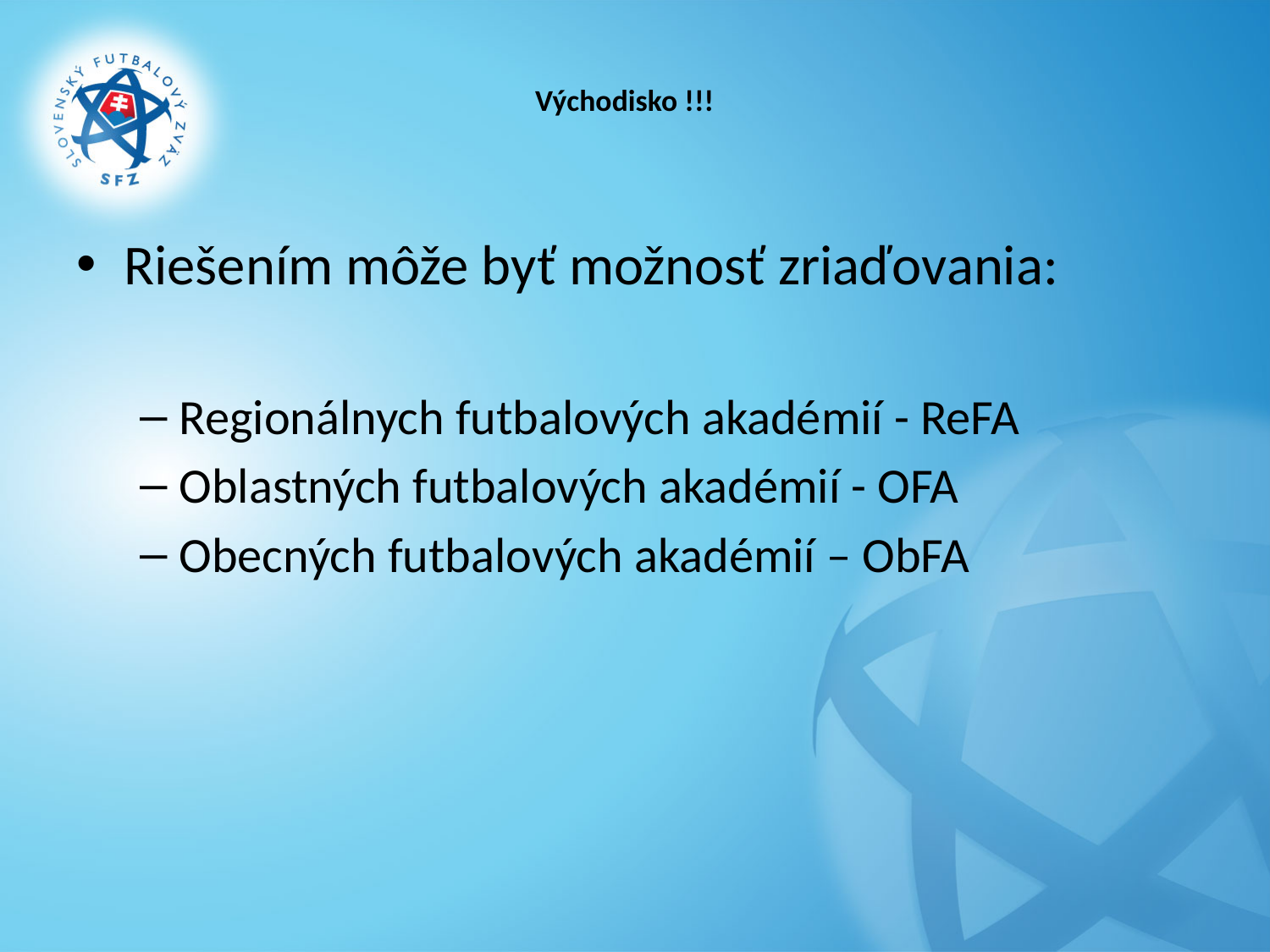

# Východisko !!!
Riešením môže byť možnosť zriaďovania:

Regionálnych futbalových akadémií - ReFA
Oblastných futbalových akadémií - OFA
Obecných futbalových akadémií – ObFA